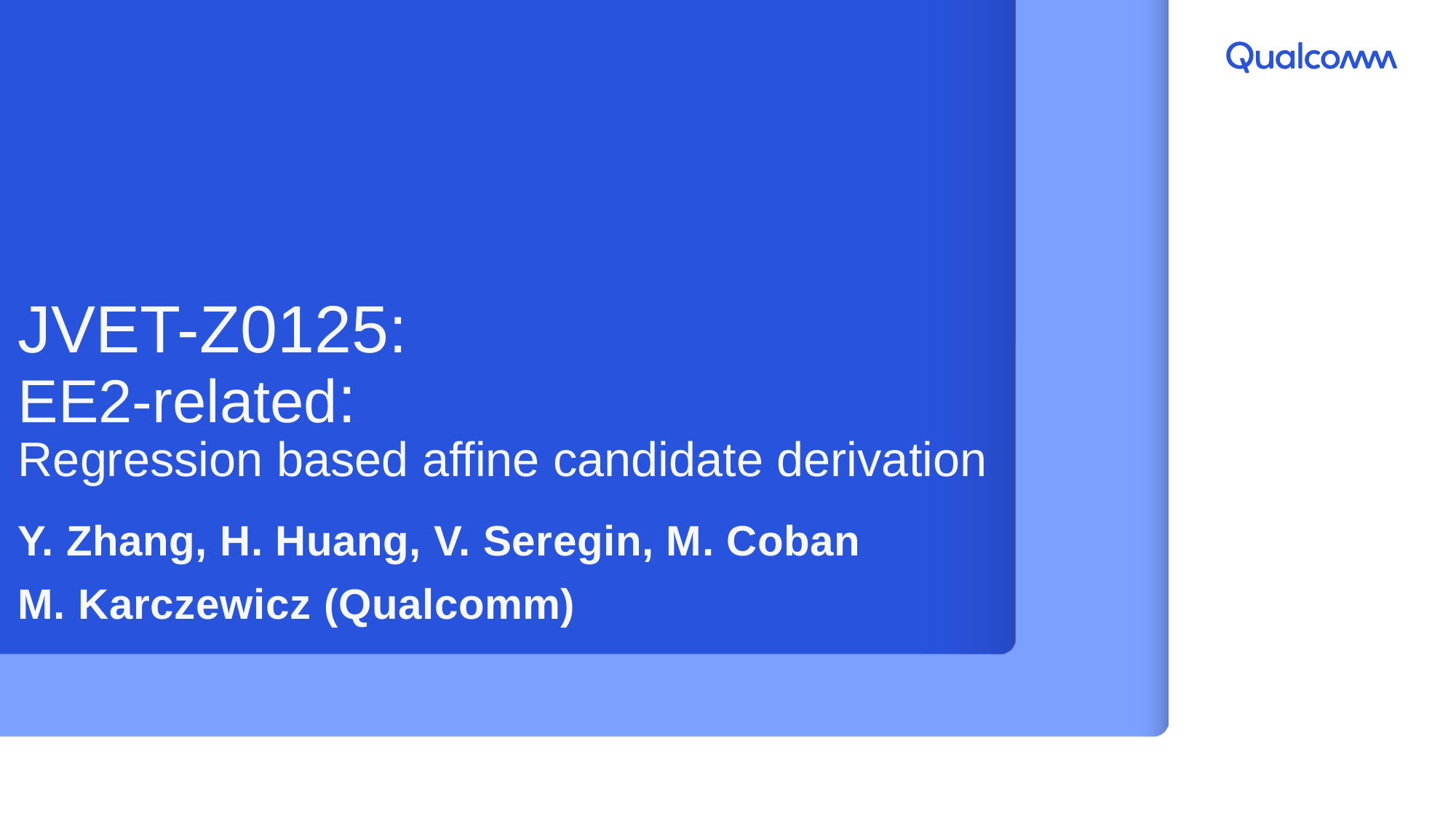

# JVET-Z0125: EE2-related: Regression based affine candidate derivation
Y. Zhang, H. Huang, V. Seregin, M. Coban
M. Karczewicz (Qualcomm)